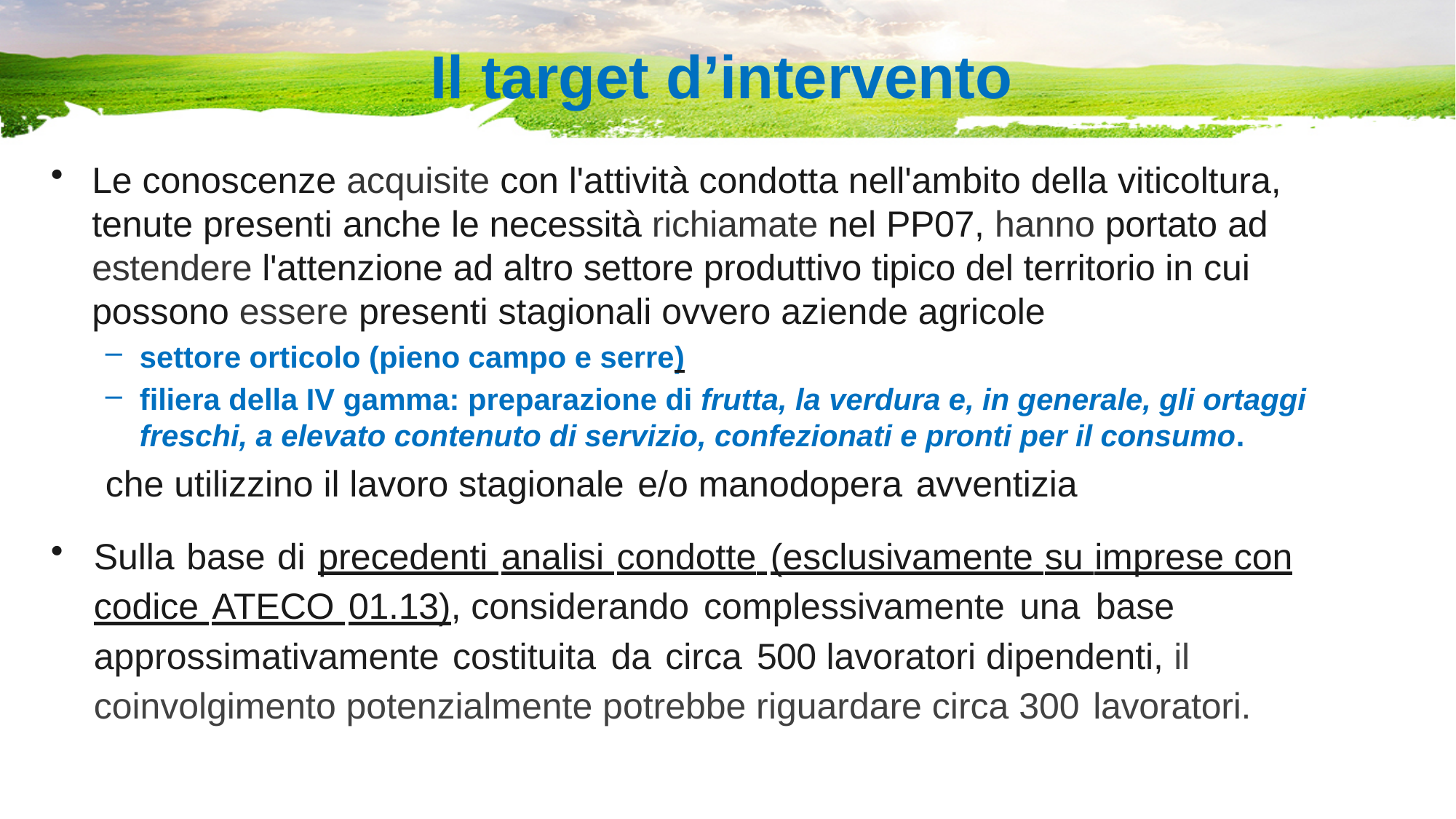

# Il target d’intervento
Le conoscenze acquisite con l'attività condotta nell'ambito della viticoltura, tenute presenti anche le necessità richiamate nel PP07, hanno portato ad estendere l'attenzione ad altro settore produttivo tipico del territorio in cui possono essere presenti stagionali ovvero aziende agricole
settore orticolo (pieno campo e serre)
filiera della IV gamma: preparazione di frutta, la verdura e, in generale, gli ortaggi freschi, a elevato contenuto di servizio, confezionati e pronti per il consumo.
che utilizzino il lavoro stagionale e/o manodopera avventizia

Sulla base di precedenti analisi condotte (esclusivamente su imprese con codice ATECO 01.13), considerando complessivamente una base approssimativamente costituita da circa 500 lavoratori dipendenti, il coinvolgimento potenzialmente potrebbe riguardare circa 300 lavoratori.